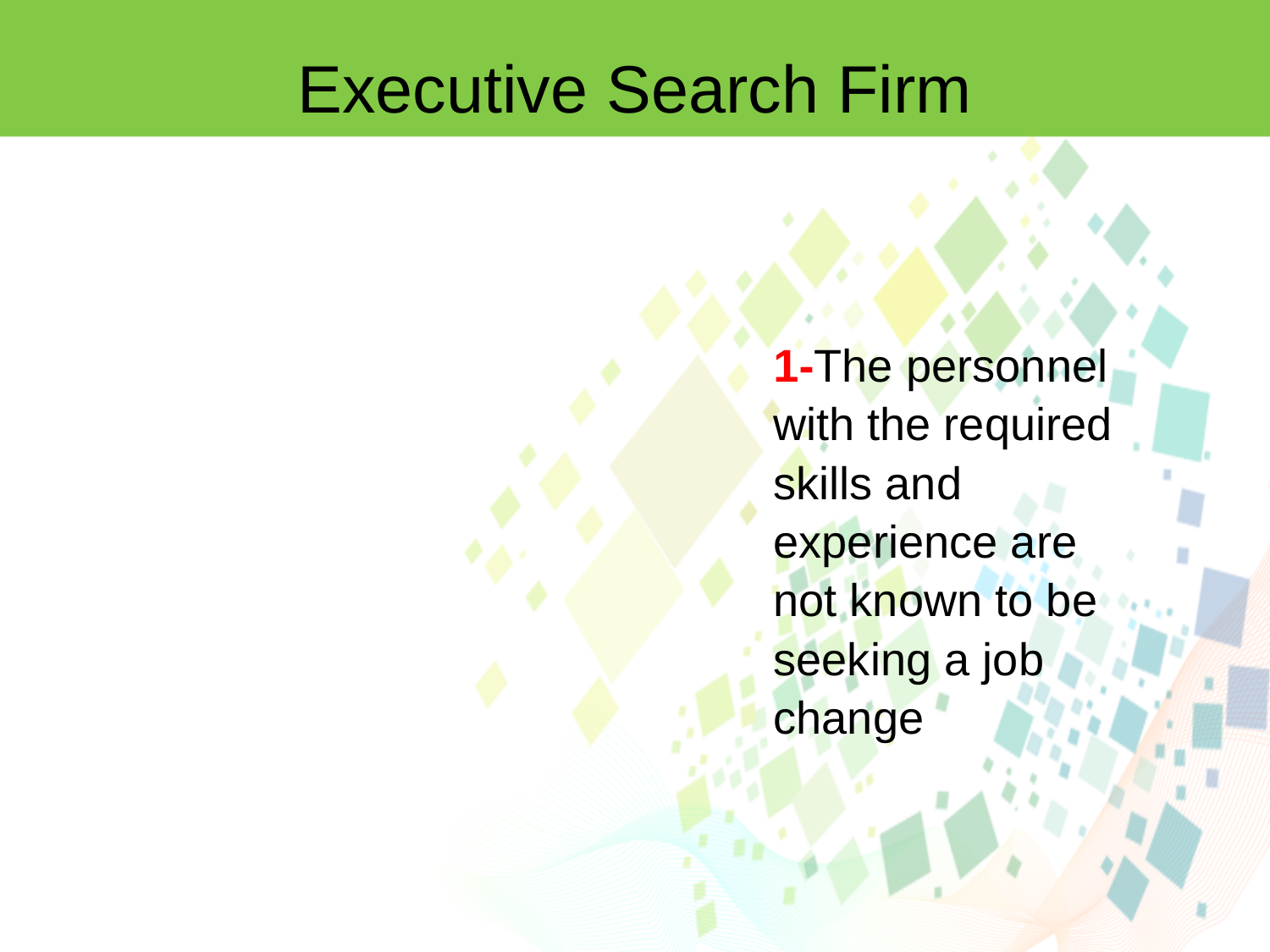

Executive Search Firm
1-The personnel with the required skills and experience are not known to be seeking a job change